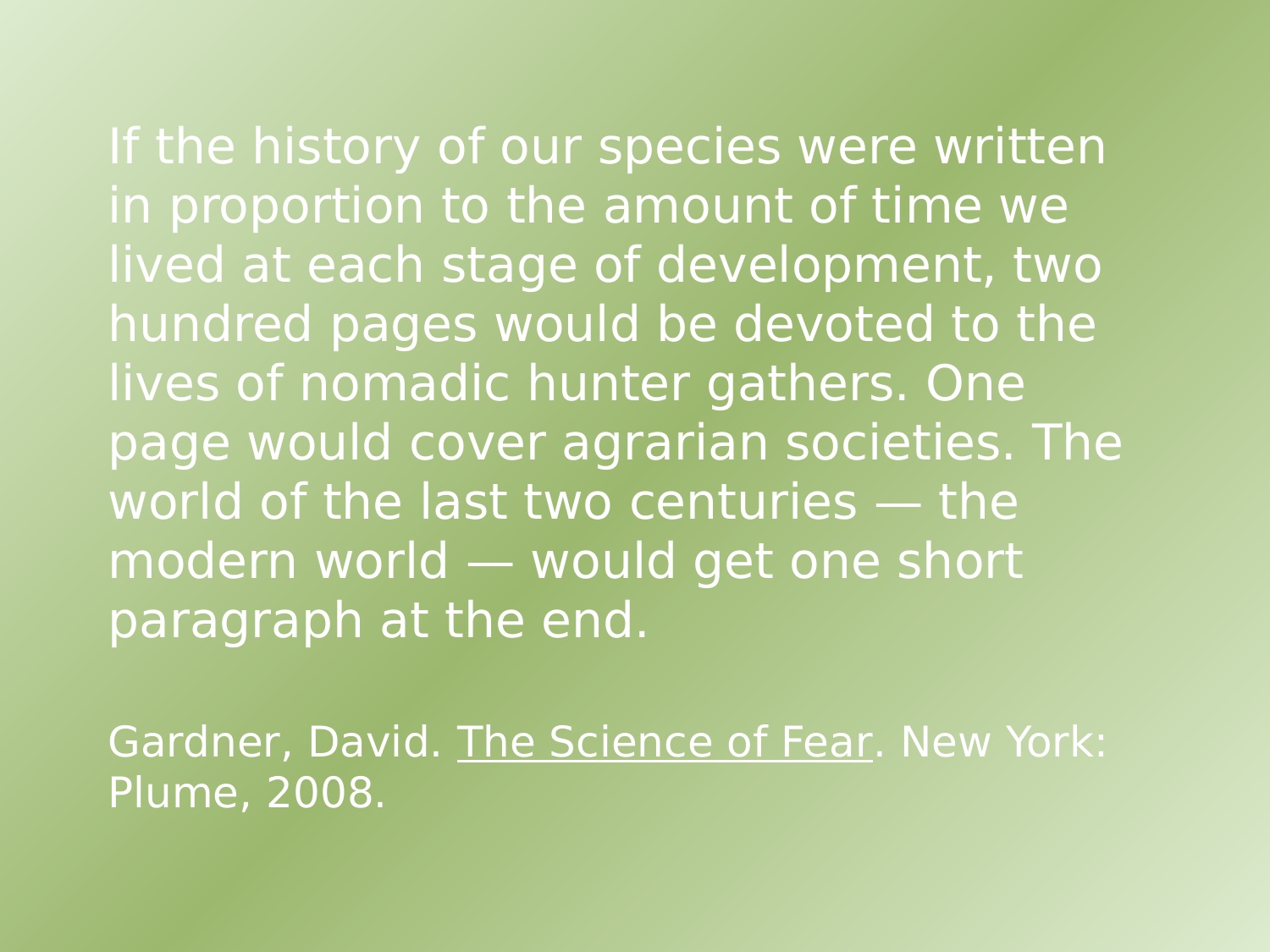

If the history of our species were written in proportion to the amount of time we lived at each stage of development, two hundred pages would be devoted to the lives of nomadic hunter gathers. One page would cover agrarian societies. The world of the last two centuries — the modern world — would get one short paragraph at the end.
Gardner, David. The Science of Fear. New York: Plume, 2008.